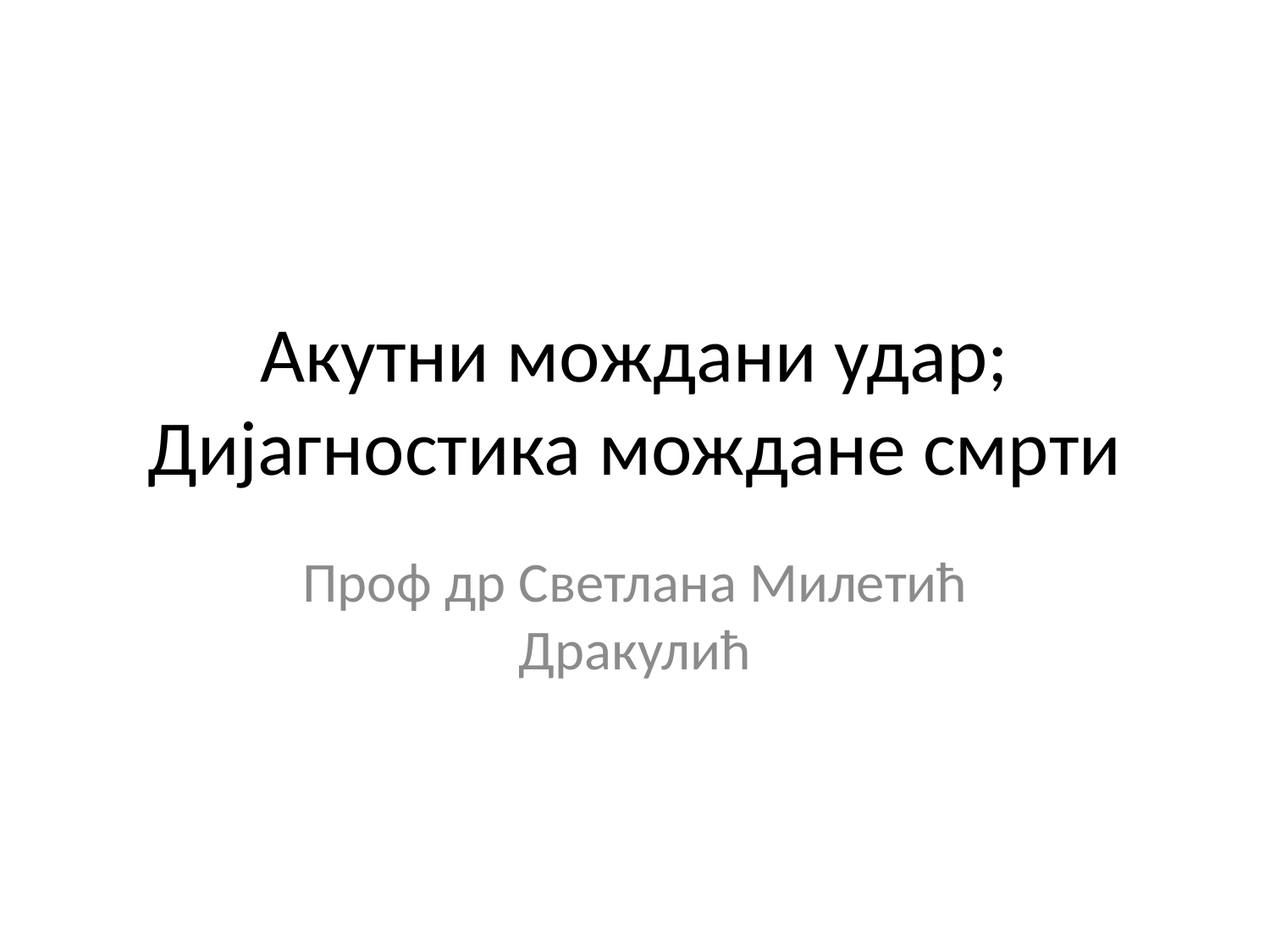

# Акутни мождани удар; Дијагностика мождане смрти
Проф др Светлана Милетић Дракулић